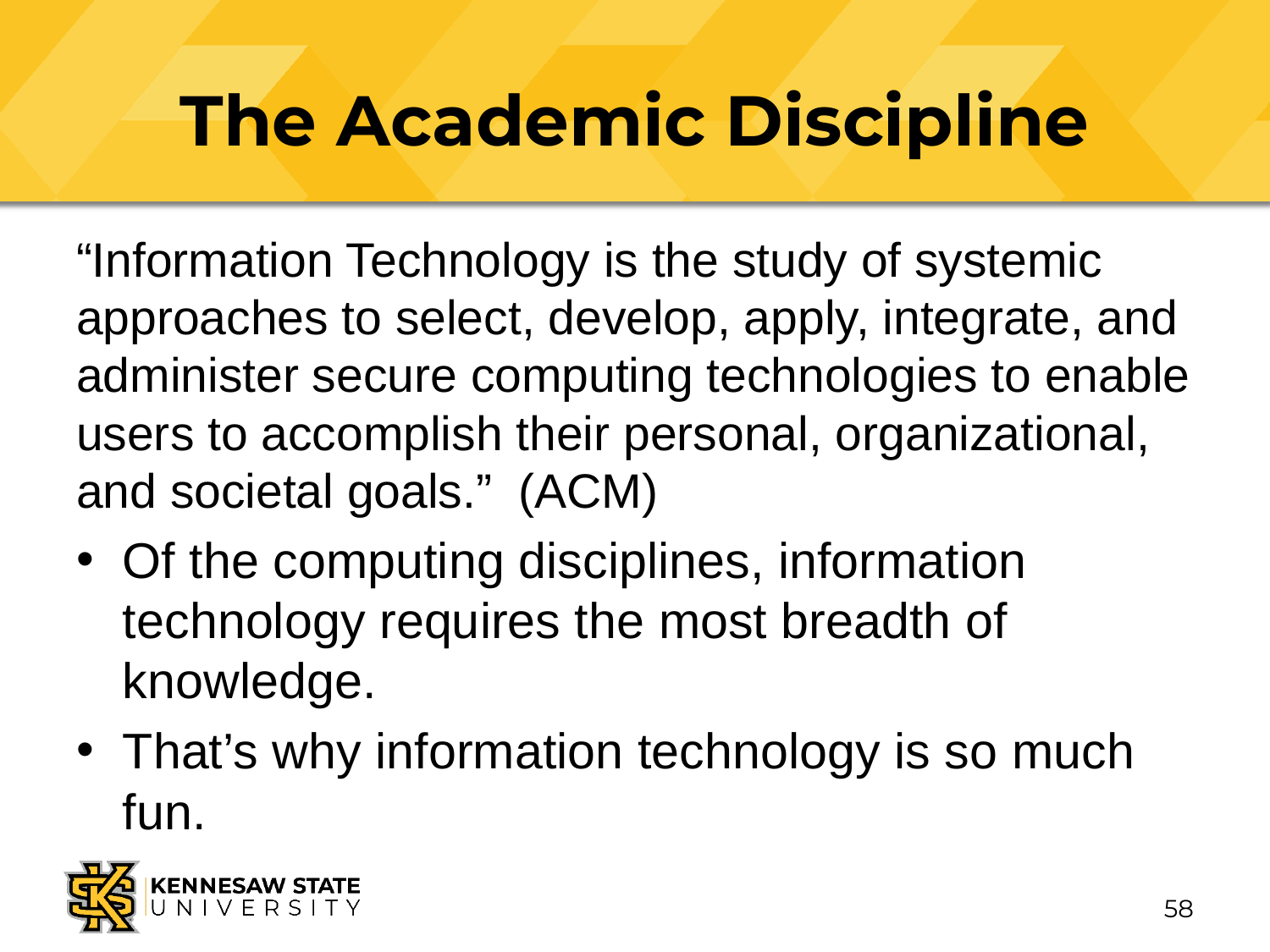

# The Academic Discipline
“Information Technology is the study of systemic approaches to select, develop, apply, integrate, and administer secure computing technologies to enable users to accomplish their personal, organizational, and societal goals.”  (ACM)
Of the computing disciplines, information technology requires the most breadth of knowledge.
That’s why information technology is so much fun.

58